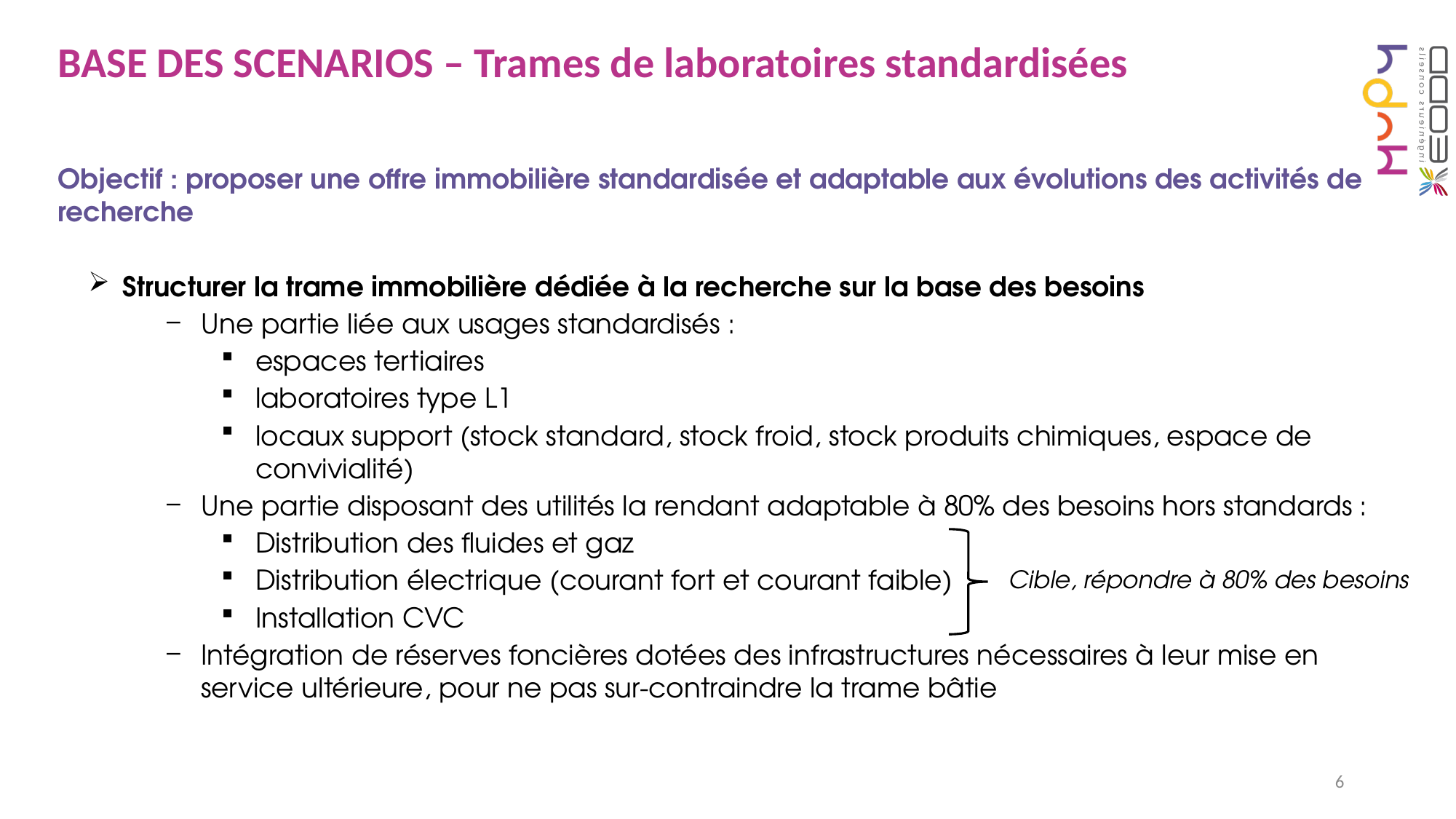

BASE DES SCENARIOS – Trames de laboratoires standardisées
Objectif : proposer une offre immobilière standardisée et adaptable aux évolutions des activités de recherche

Structurer la trame immobilière dédiée à la recherche sur la base des besoins
Une partie liée aux usages standardisés :
espaces tertiaires
laboratoires type L1
locaux support (stock standard, stock froid, stock produits chimiques, espace de convivialité)
Une partie disposant des utilités la rendant adaptable à 80% des besoins hors standards :
Distribution des fluides et gaz
Distribution électrique (courant fort et courant faible)
Installation CVC
Intégration de réserves foncières dotées des infrastructures nécessaires à leur mise en service ultérieure, pour ne pas sur-contraindre la trame bâtie

Cible, répondre à 80% des besoins

6